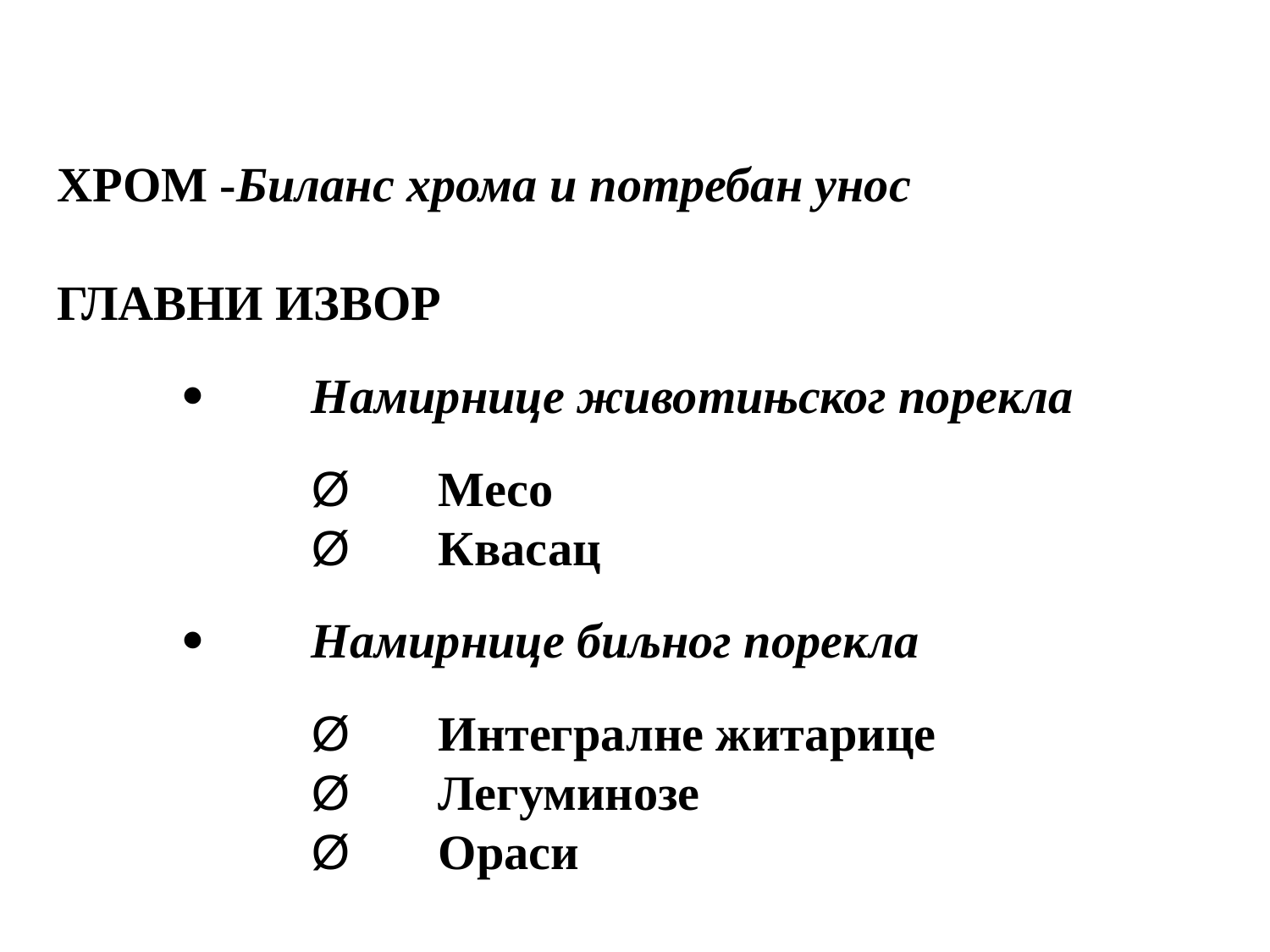

ХРОМ -Биланс хрома и потребан унос

ГЛАВНИ ИЗВОР

•	Намирнице животињског порекла

Ø	Месо
Ø	Квасац

•	Намирнице биљног порекла

Ø	Интегралне житарице
Ø	Легуминозе
Ø	Ораси